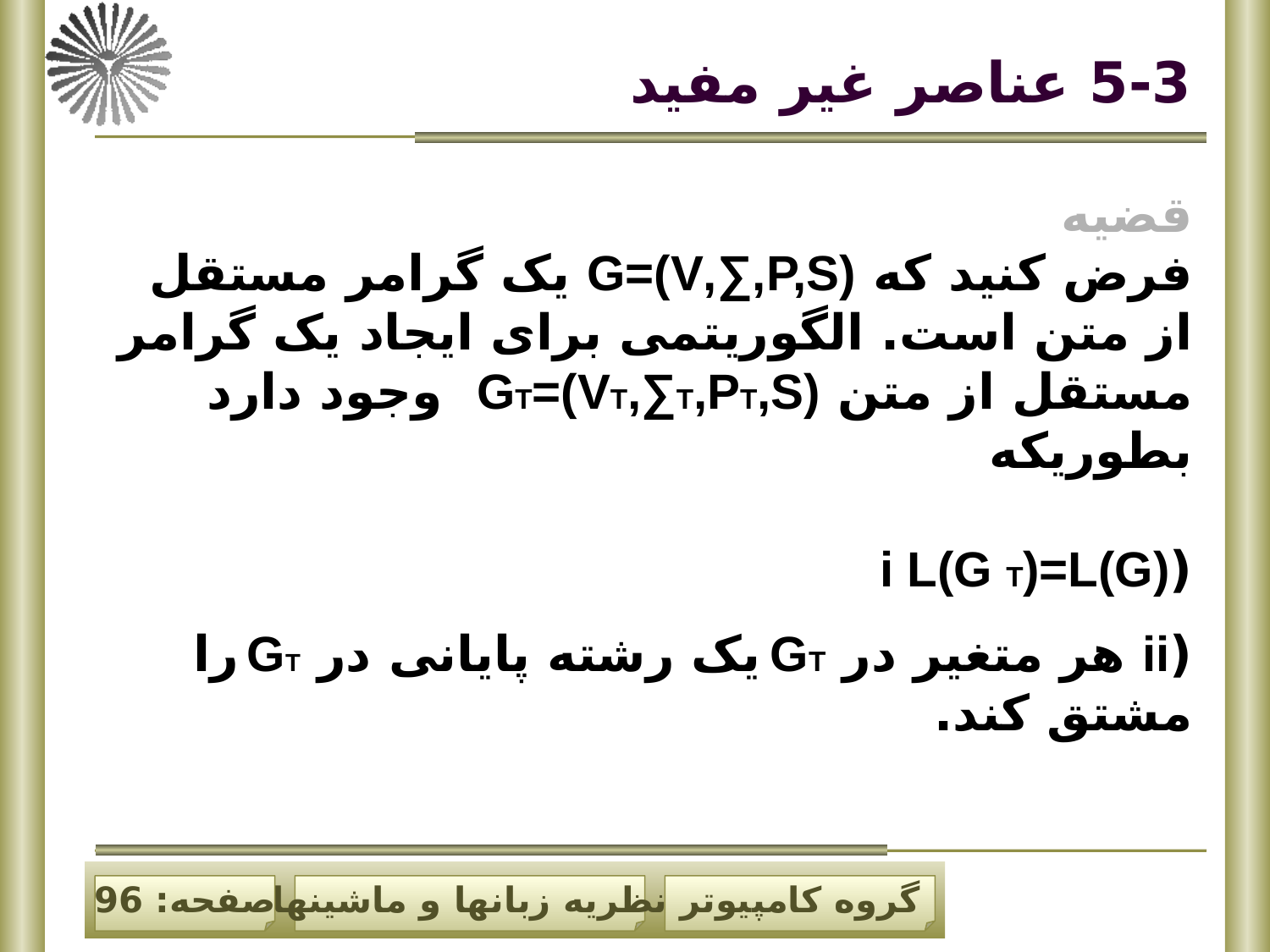

# 5-3 عناصر غیر مفید
قضیه
فرض کنید که G=(V,∑,P,S) یک گرامر مستقل از متن است. الگوریتمی برای ایجاد یک گرامر مستقل از متن GT=(VT,∑T,PT,S)  وجود دارد بطوریکه

(i L(G T)=L(G)
(ii هر متغیر در GT یک رشته پایانی در GT را مشتق کند.